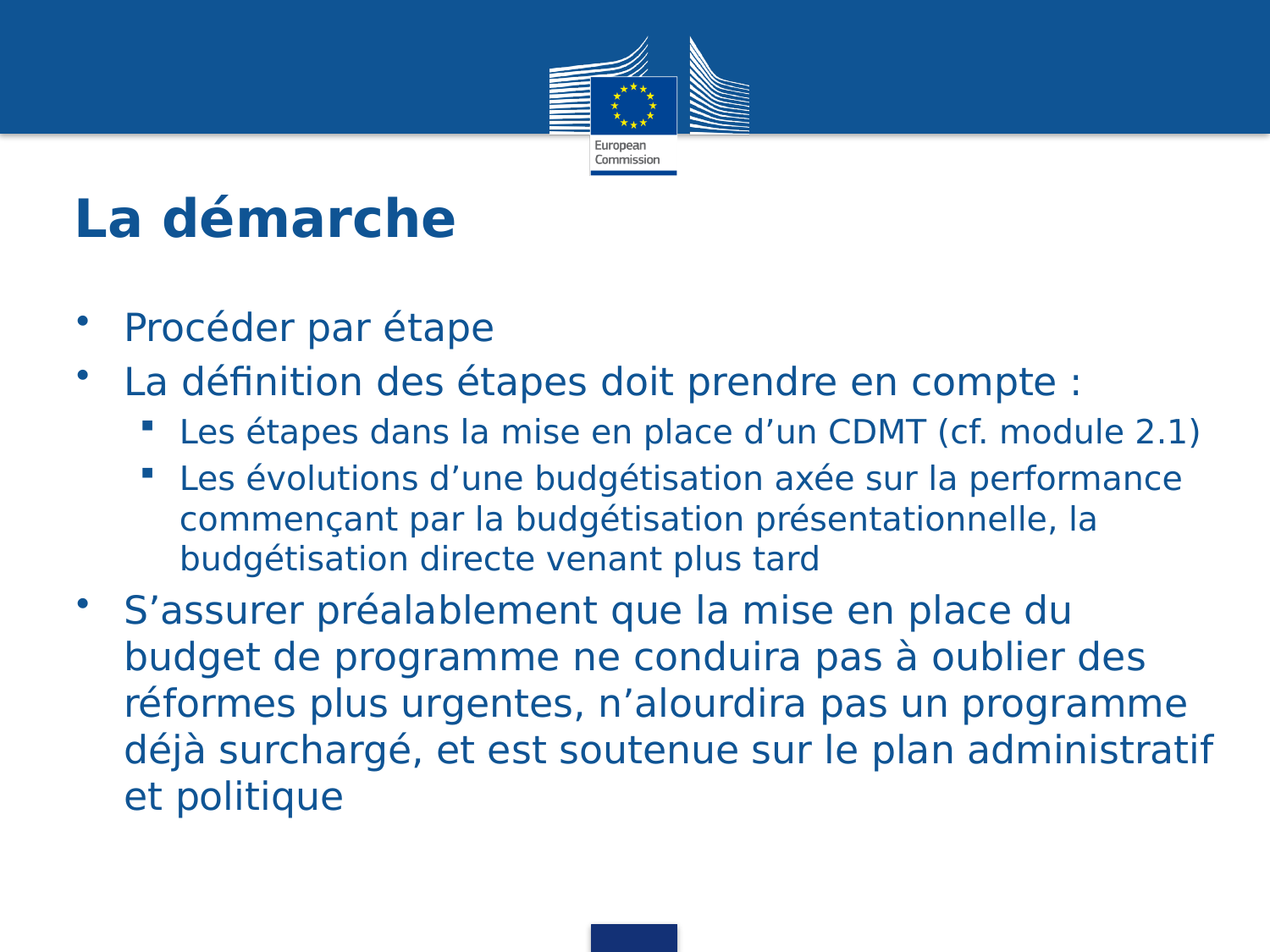

# La démarche
Procéder par étape
La définition des étapes doit prendre en compte :
Les étapes dans la mise en place d’un CDMT (cf. module 2.1)
Les évolutions d’une budgétisation axée sur la performance commençant par la budgétisation présentationnelle, la budgétisation directe venant plus tard
S’assurer préalablement que la mise en place du budget de programme ne conduira pas à oublier des réformes plus urgentes, n’alourdira pas un programme déjà surchargé, et est soutenue sur le plan administratif et politique